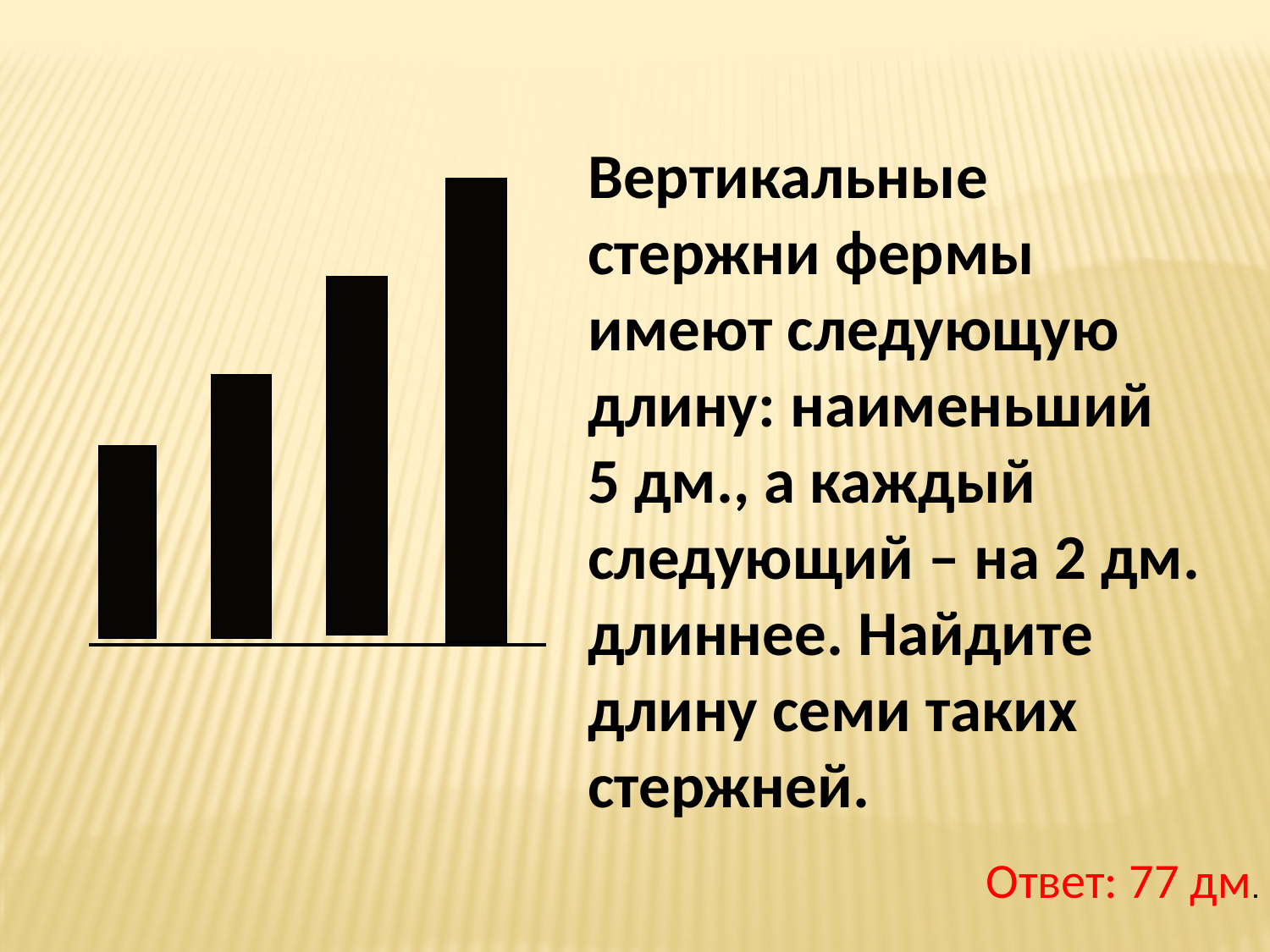

Вертикальные стержни фермы имеют следующую длину: наименьший
5 дм., а каждый следующий – на 2 дм. длиннее. Найдите длину семи таких стержней.
|  |
| --- |
|  |
| --- |

|  |
| --- |
|  |
| --- |
Ответ: 77 дм.